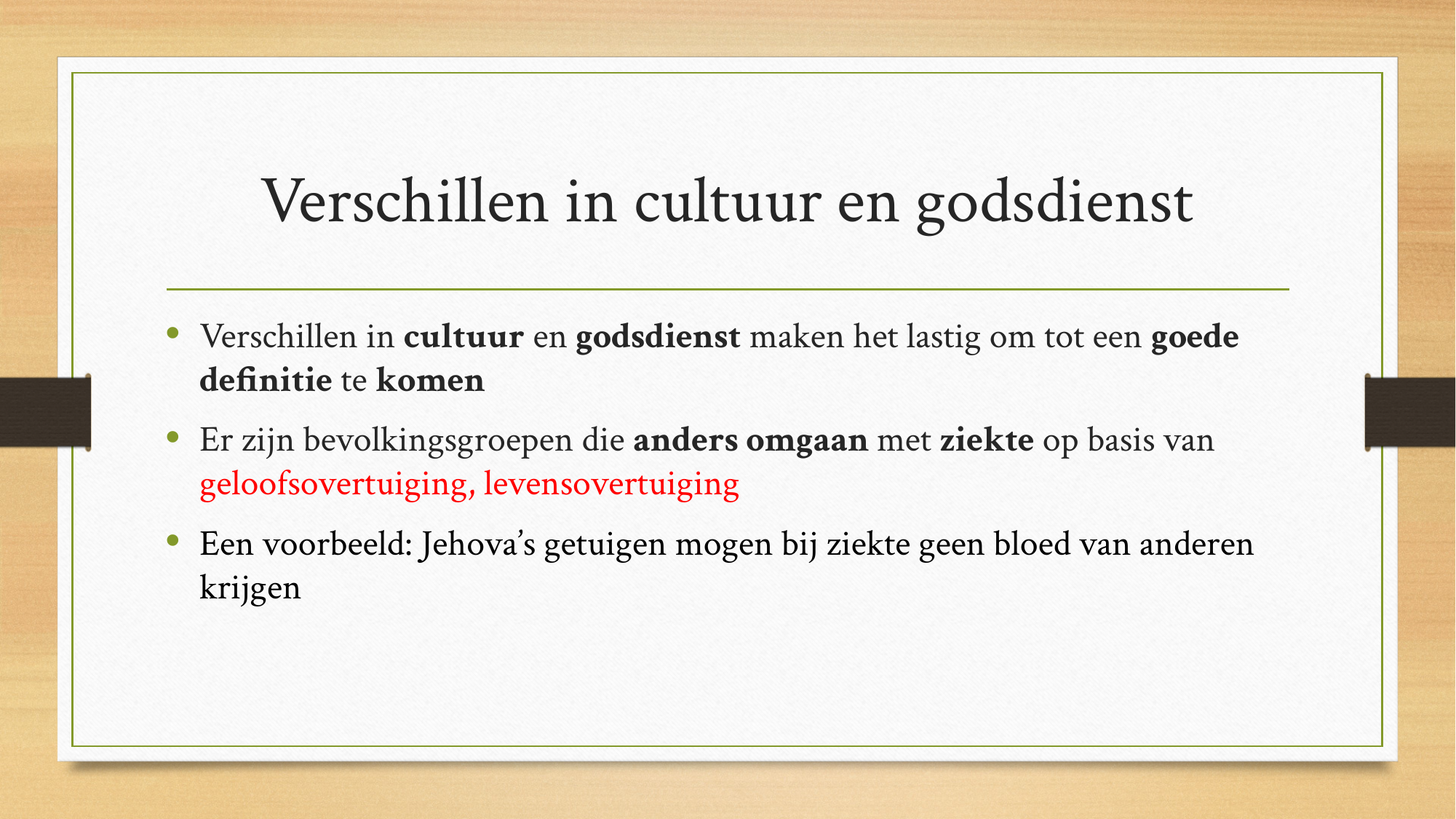

# Verschillen in cultuur en godsdienst
Verschillen in cultuur en godsdienst maken het lastig om tot een goede definitie te komen
Er zijn bevolkingsgroepen die anders omgaan met ziekte op basis van geloofsovertuiging, levensovertuiging
Een voorbeeld: Jehova’s getuigen mogen bij ziekte geen bloed van anderen krijgen